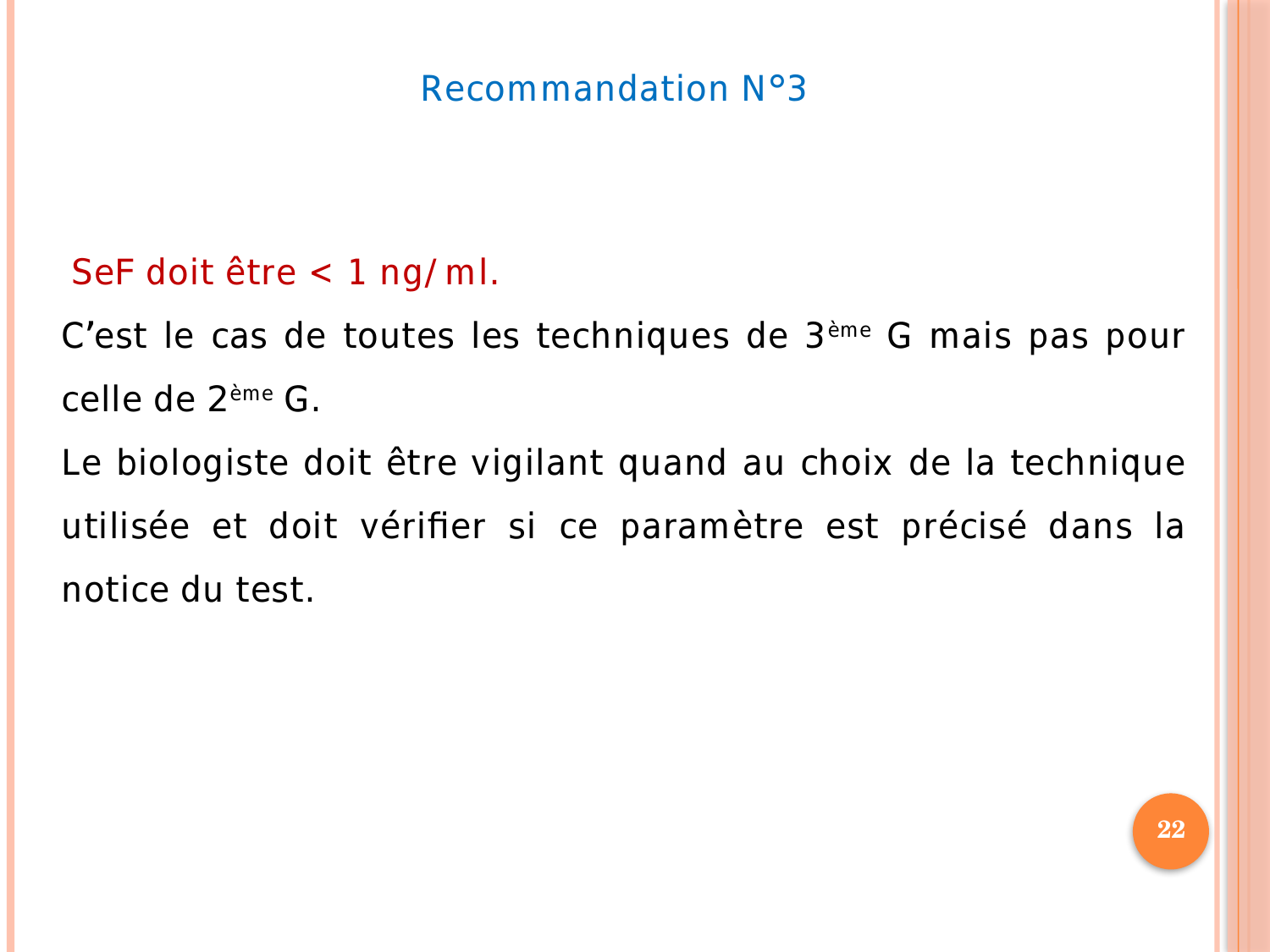

Recommandation N°3
 SeF doit être < 1 ng/ml.
C’est le cas de toutes les techniques de 3ème G mais pas pour celle de 2ème G.
Le biologiste doit être vigilant quand au choix de la technique utilisée et doit vérifier si ce paramètre est précisé dans la notice du test.
22